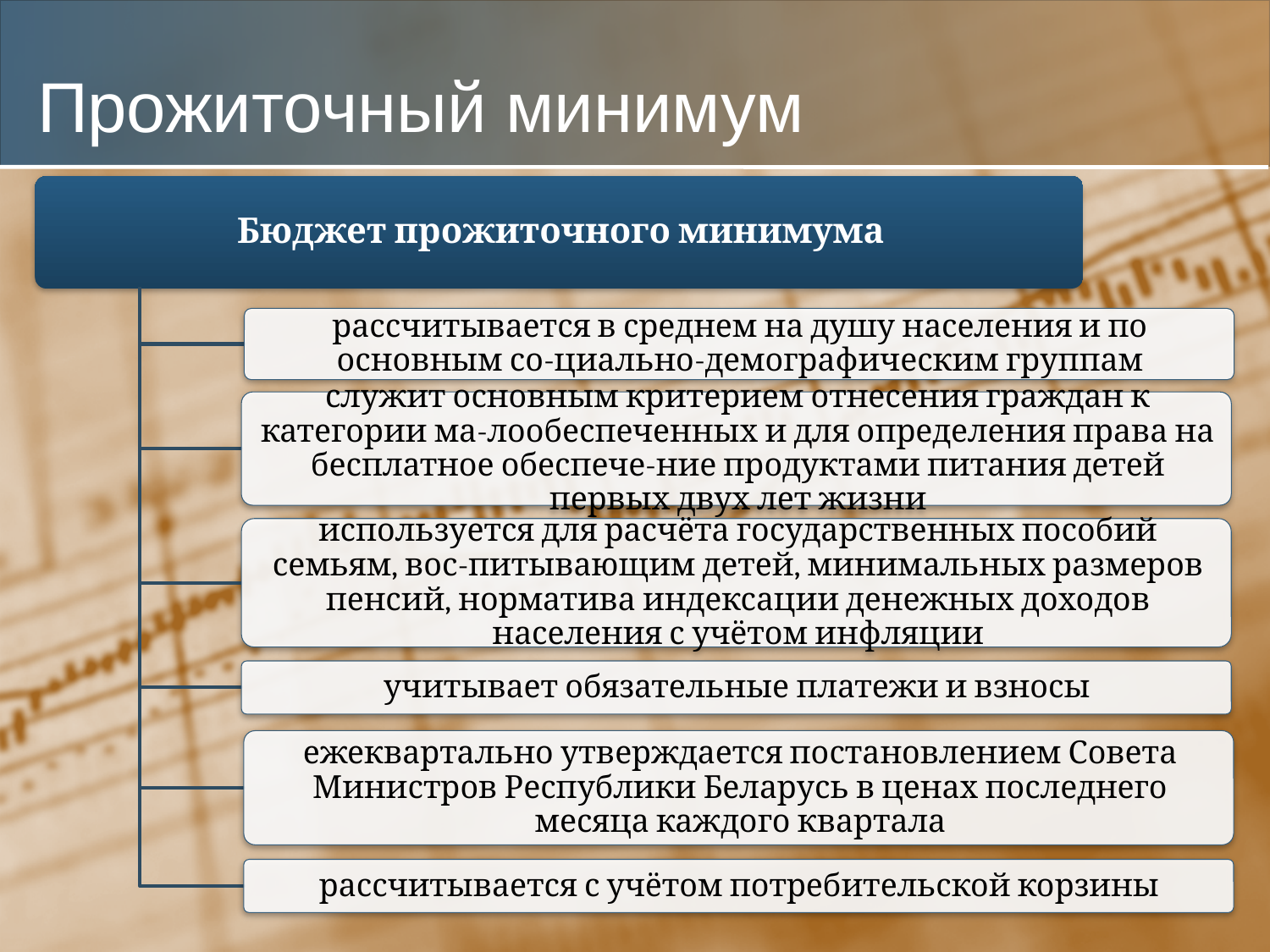

# Прожиточный минимум
Бюджет прожиточного минимума
рассчитывается в среднем на душу населения и по основным со-циально-демографическим группам
служит основным критерием отнесения граждан к категории ма-лообеспеченных и для определения права на бесплатное обеспече-ние продуктами питания детей первых двух лет жизни
используется для расчёта государственных пособий семьям, вос-питывающим детей, минимальных размеров пенсий, норматива индексации денежных доходов населения с учётом инфляции
учитывает обязательные платежи и взносы
ежеквартально утверждается постановлением Совета Министров Республики Беларусь в ценах последнего месяца каждого квартала
рассчитывается с учётом потребительской корзины